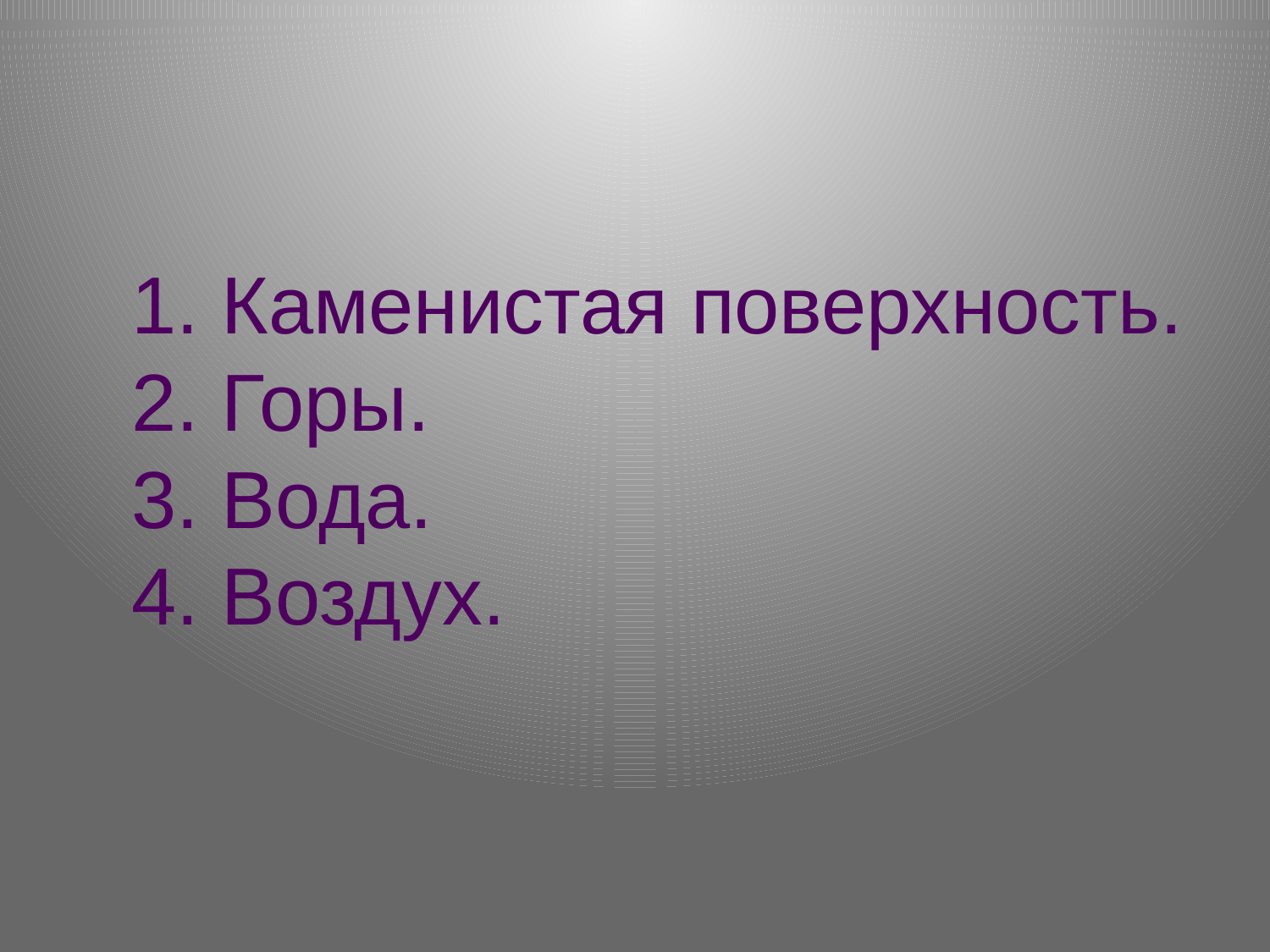

# 1. Каменистая поверхность. 2. Горы. 3. Вода. 4. Воздух.